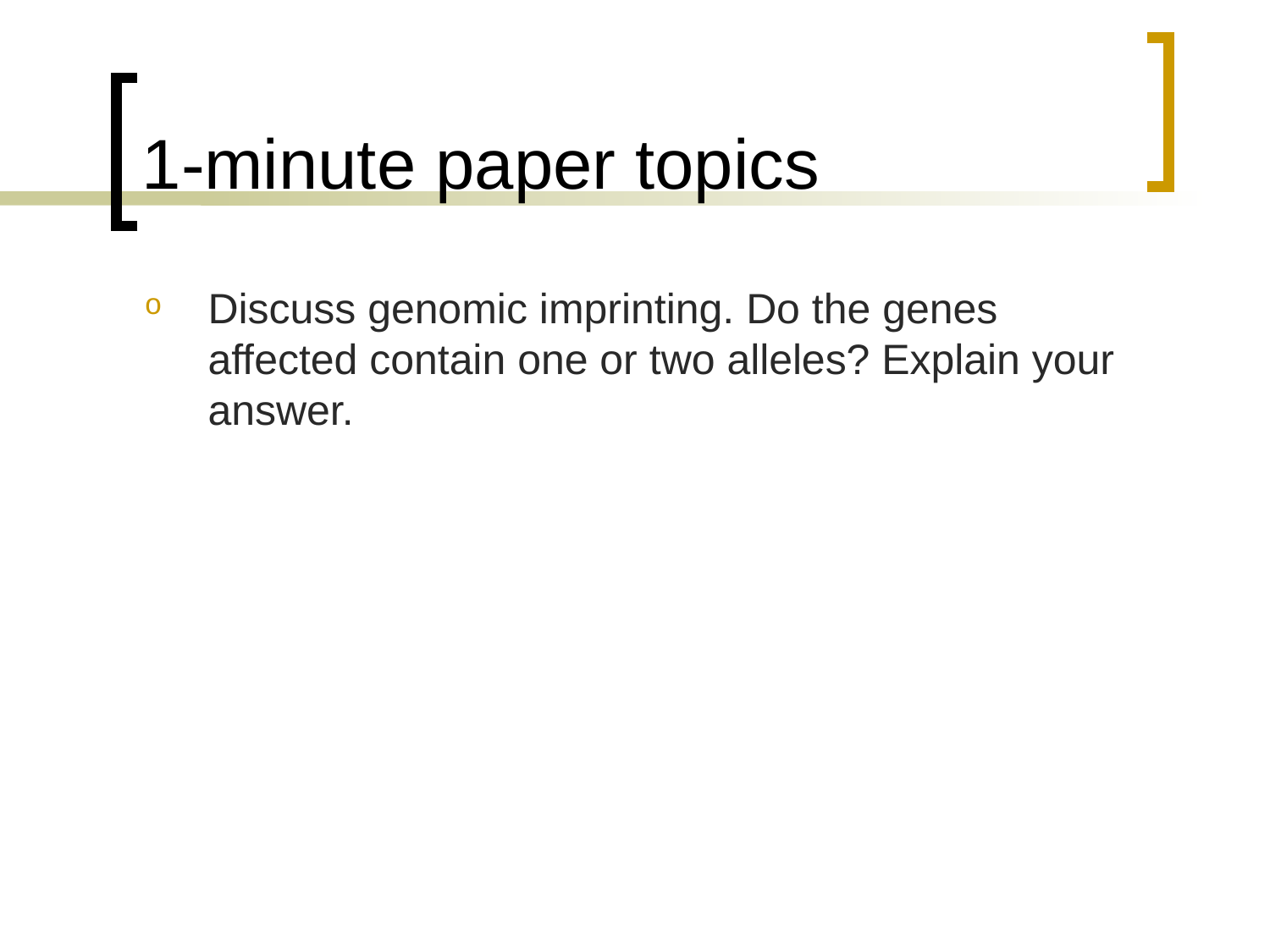

# 1-minute paper topics
Discuss genomic imprinting. Do the genes affected contain one or two alleles? Explain your answer.